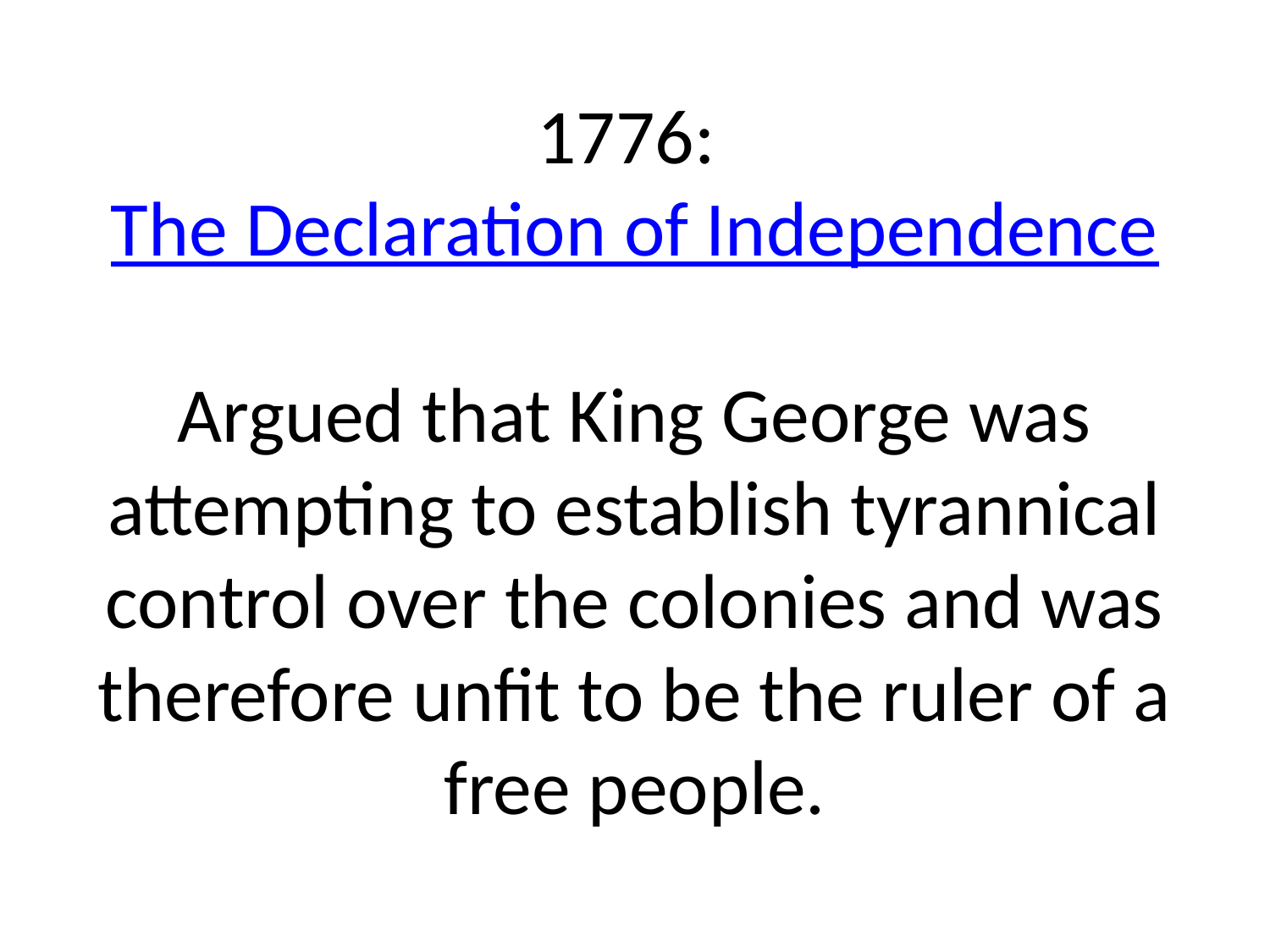

# 1776: The Declaration of Independence Argued that King George was attempting to establish tyrannical control over the colonies and was therefore unfit to be the ruler of a free people.